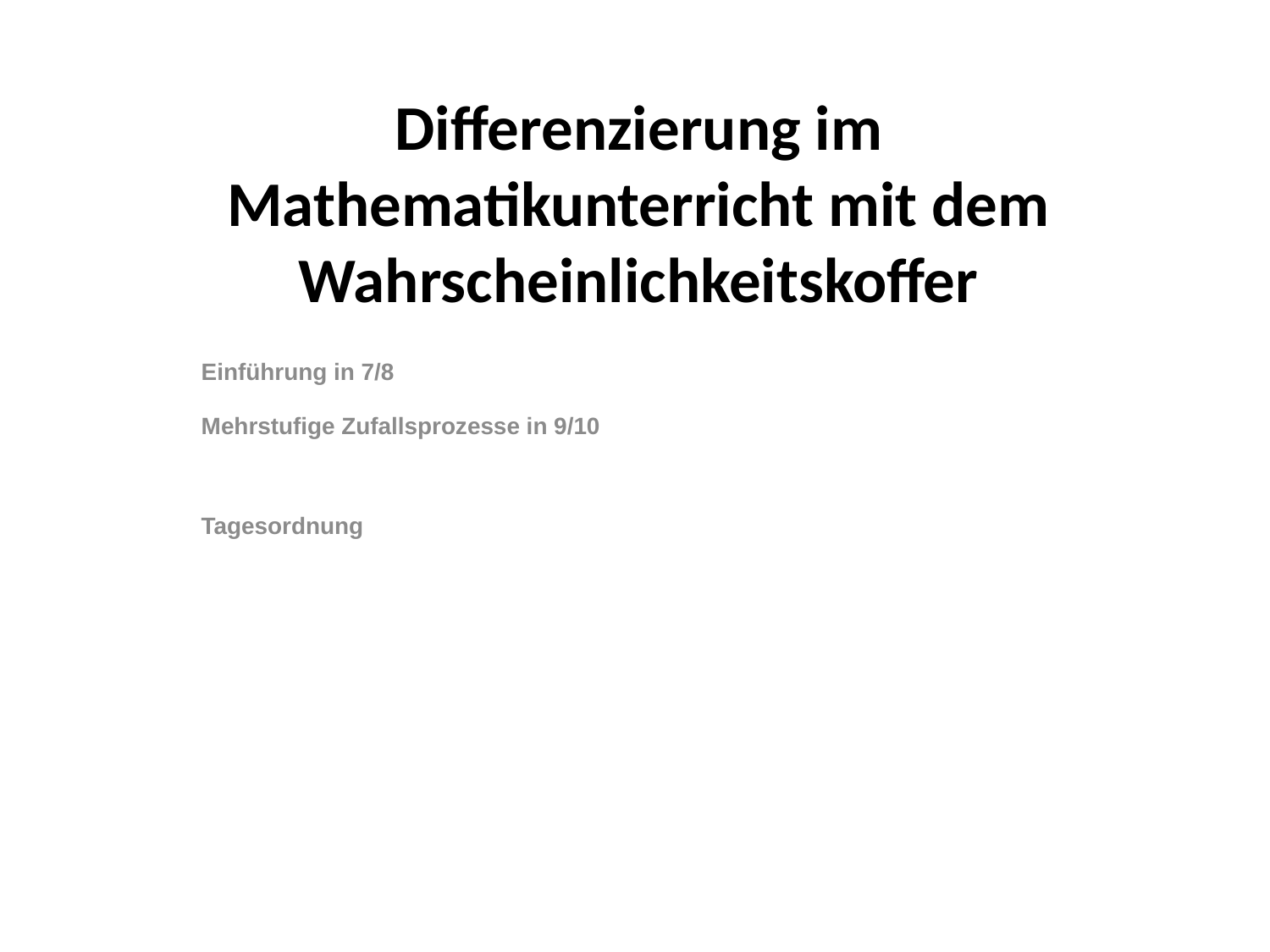

# Differenzierung im Mathematikunterricht mit dem Wahrscheinlichkeitskoffer

Einführung in 7/8

Mehrstufige Zufallsprozesse in 9/10

Tagesordnung